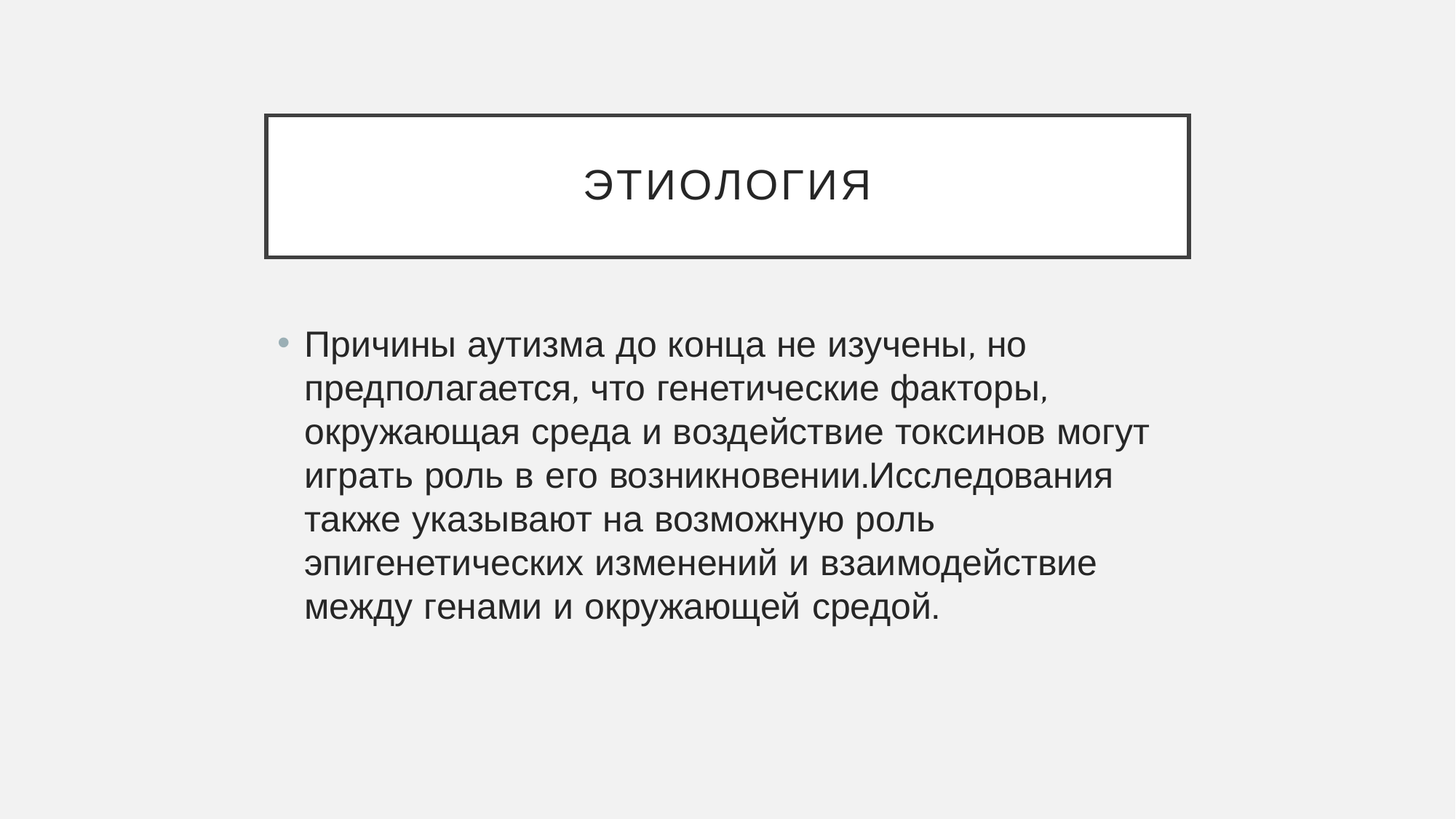

# Этиология
Причины аутизма до конца не изучены, но предполагается, что генетические факторы, окружающая среда и воздействие токсинов могут играть роль в его возникновении.Исследования также указывают на возможную роль эпигенетических изменений и взаимодействие между генами и окружающей средой.